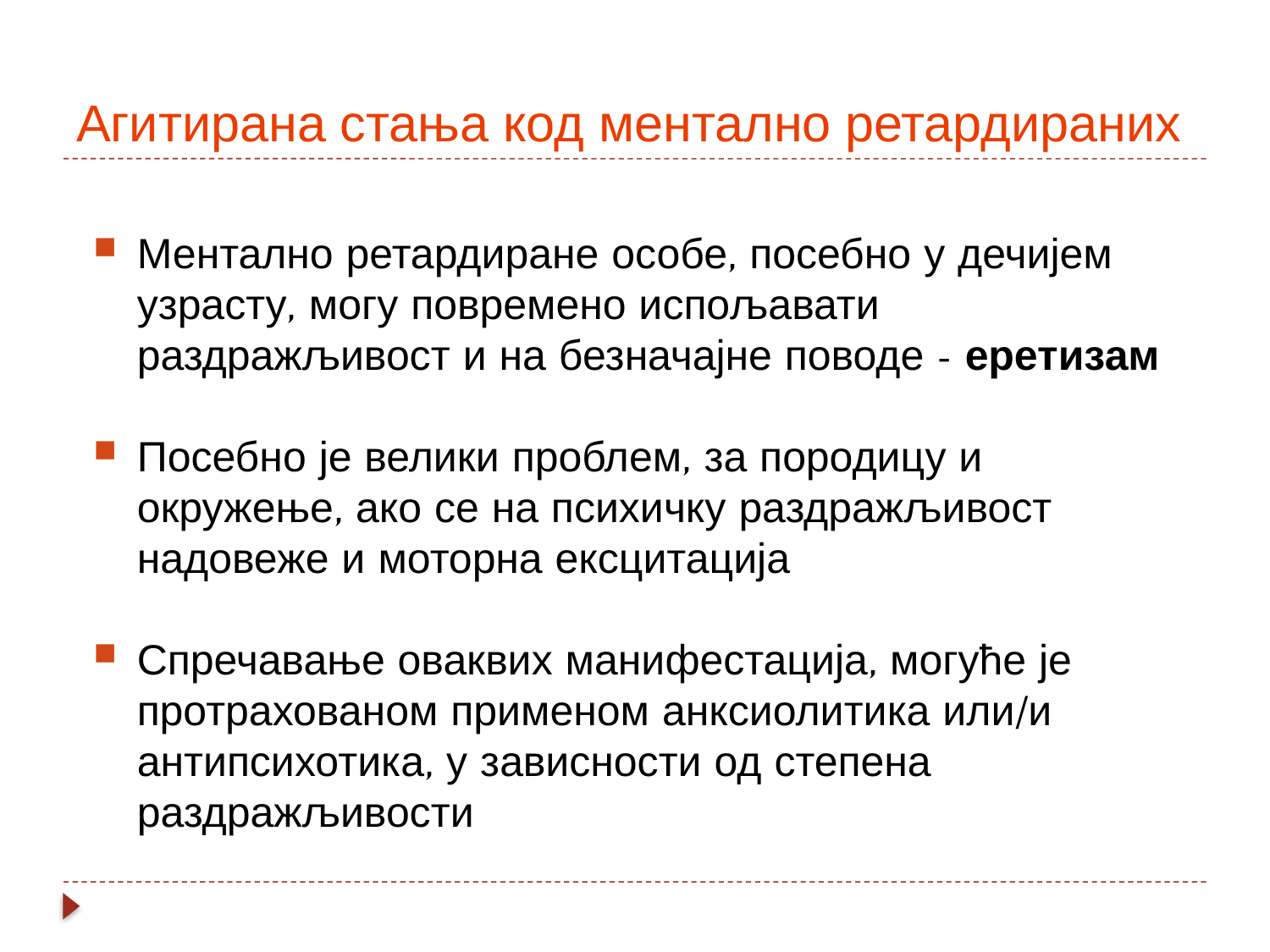

# Агитирана стања код ментално ретардираних

Ментално ретардиране особе, посебно у дечијем узрасту, могу повремено испољавати раздражљивост и на безначајне поводе − еретизам

Посебно је велики проблем, за породицу и окружење, ако се на психичку раздражљивост надовеже и моторна ексцитација

Спречавање оваквих манифестација, могуће је протрахованом применом анксиолитика или/и антипсихотика, у зависности од степена раздражљивости